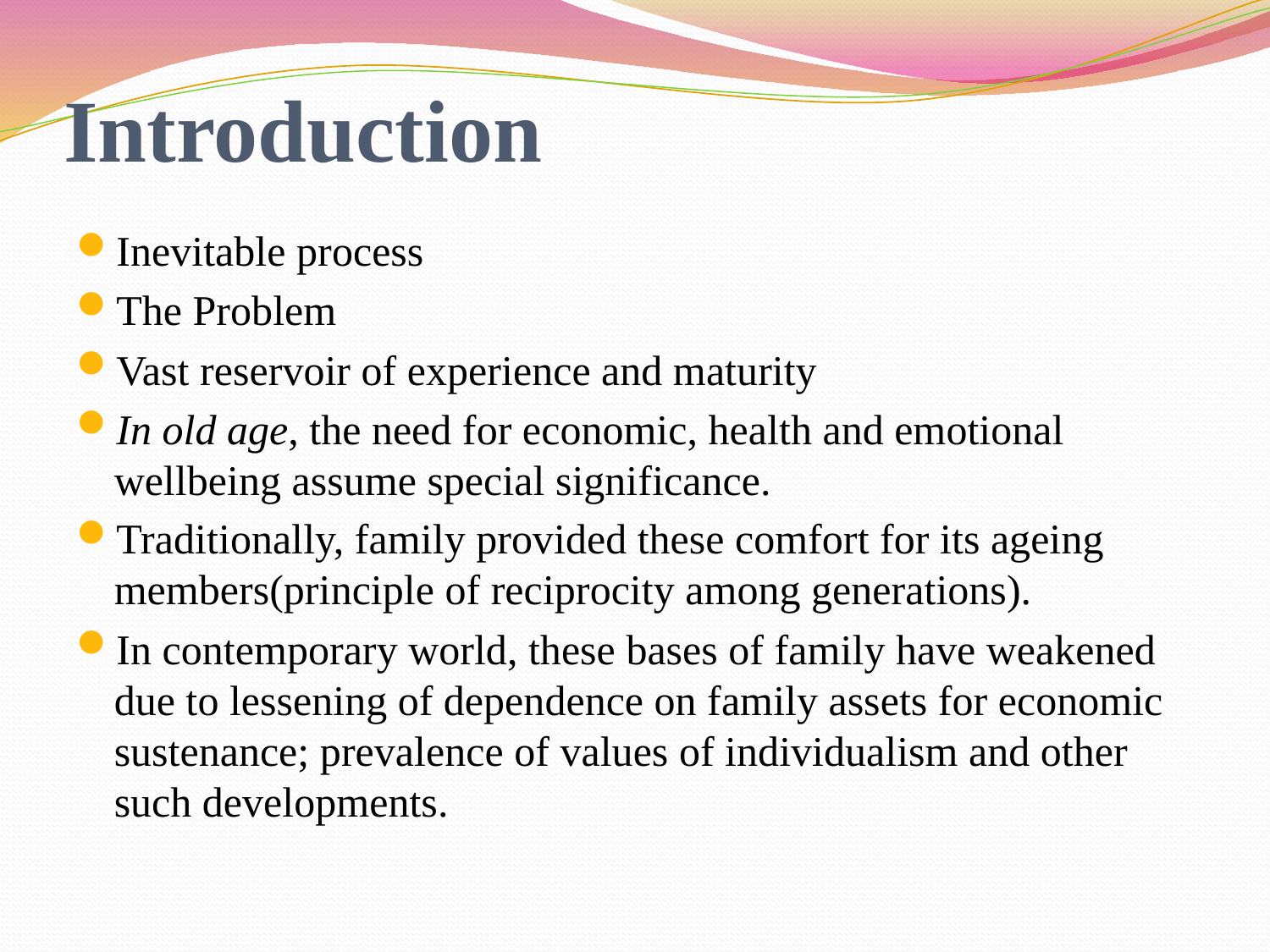

# Introduction
Inevitable process
The Problem
Vast reservoir of experience and maturity
In old age, the need for economic, health and emotional wellbeing assume special significance.
Traditionally, family provided these comfort for its ageing members(principle of reciprocity among generations).
In contemporary world, these bases of family have weakened due to lessening of dependence on family assets for economic sustenance; prevalence of values of individualism and other such developments.